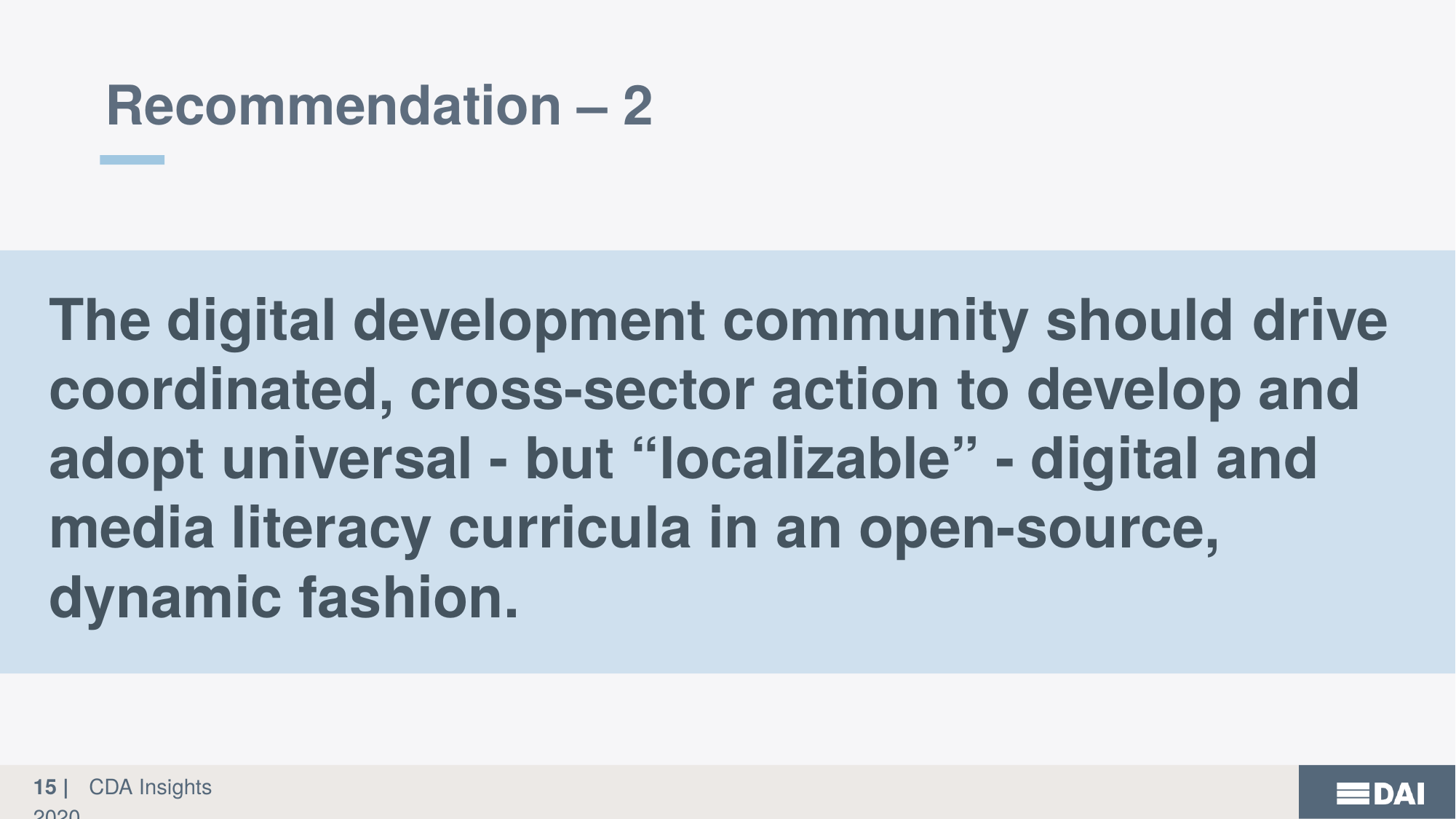

# Recommendation – 2

The digital development community should drive  coordinated, cross-sector action to develop and  adopt universal - but “localizable” - digital and  media literacy curricula in an open-source,  dynamic fashion.
15 |	CDA Insights 2020